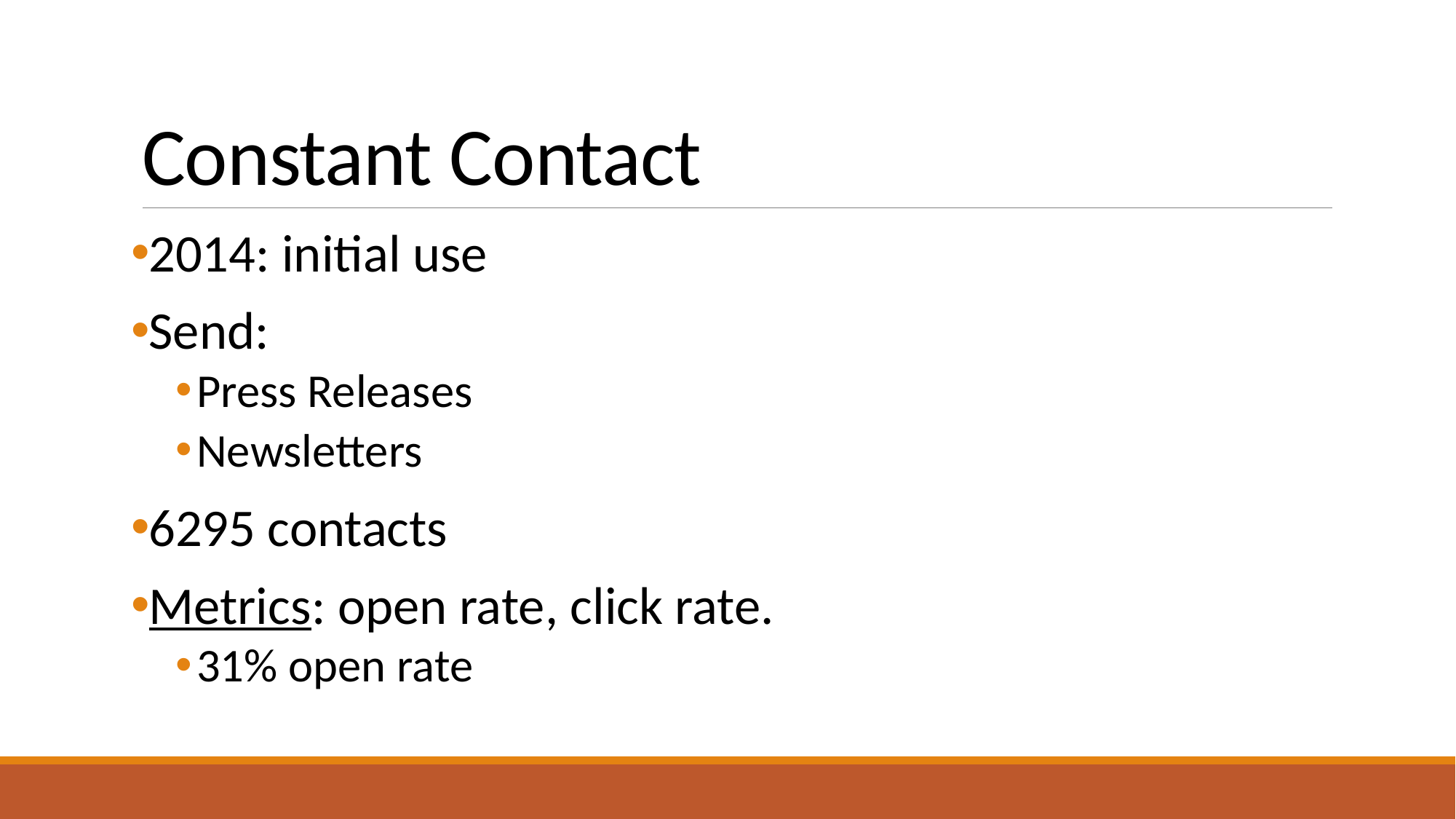

# Constant Contact
2014: initial use
Send:
Press Releases
Newsletters
6295 contacts
Metrics: open rate, click rate.
31% open rate